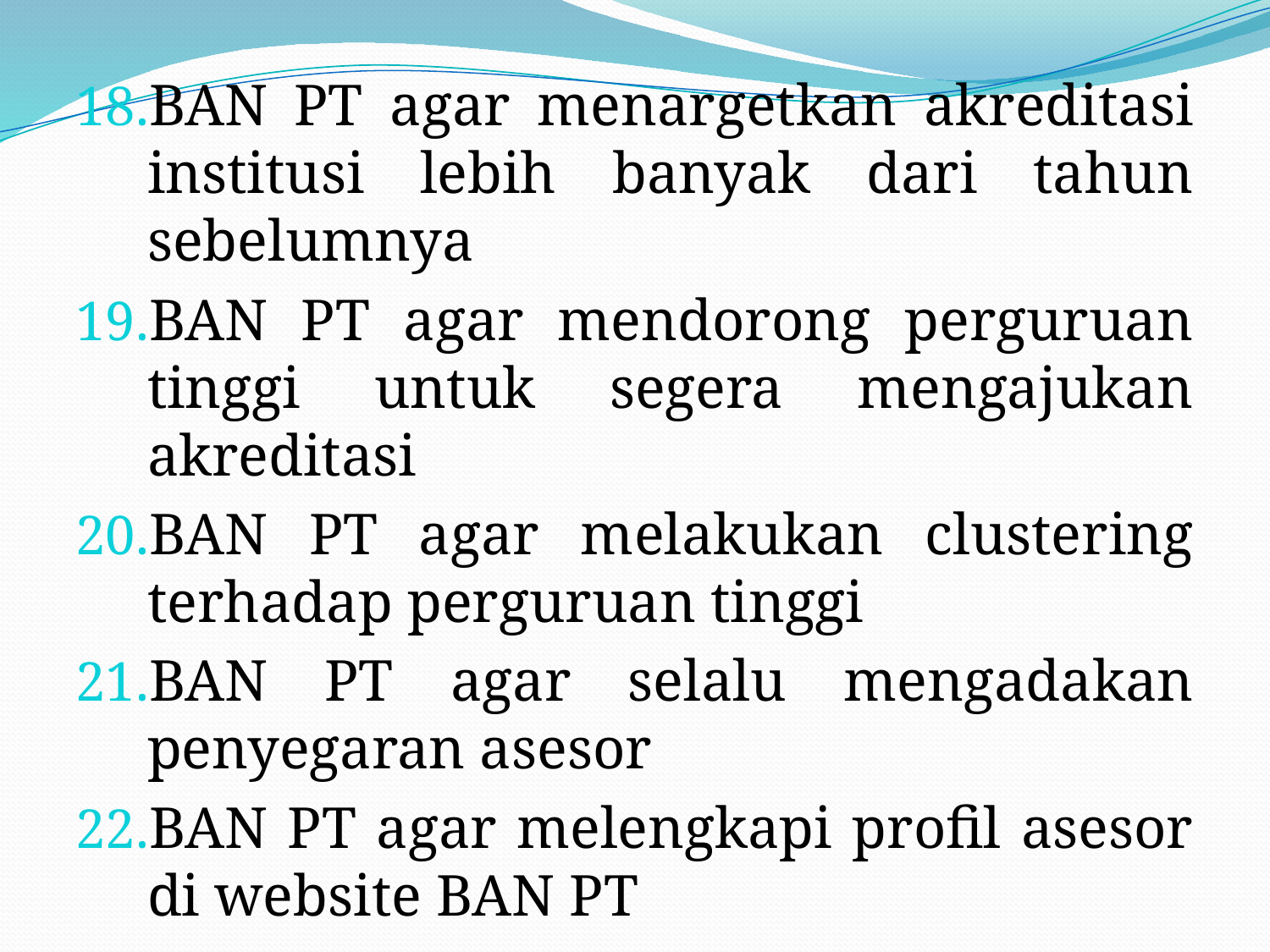

BAN PT agar menargetkan akreditasi institusi lebih banyak dari tahun sebelumnya
BAN PT agar mendorong perguruan tinggi untuk segera mengajukan akreditasi
BAN PT agar melakukan clustering terhadap perguruan tinggi
BAN PT agar selalu mengadakan penyegaran asesor
BAN PT agar melengkapi profil asesor di website BAN PT